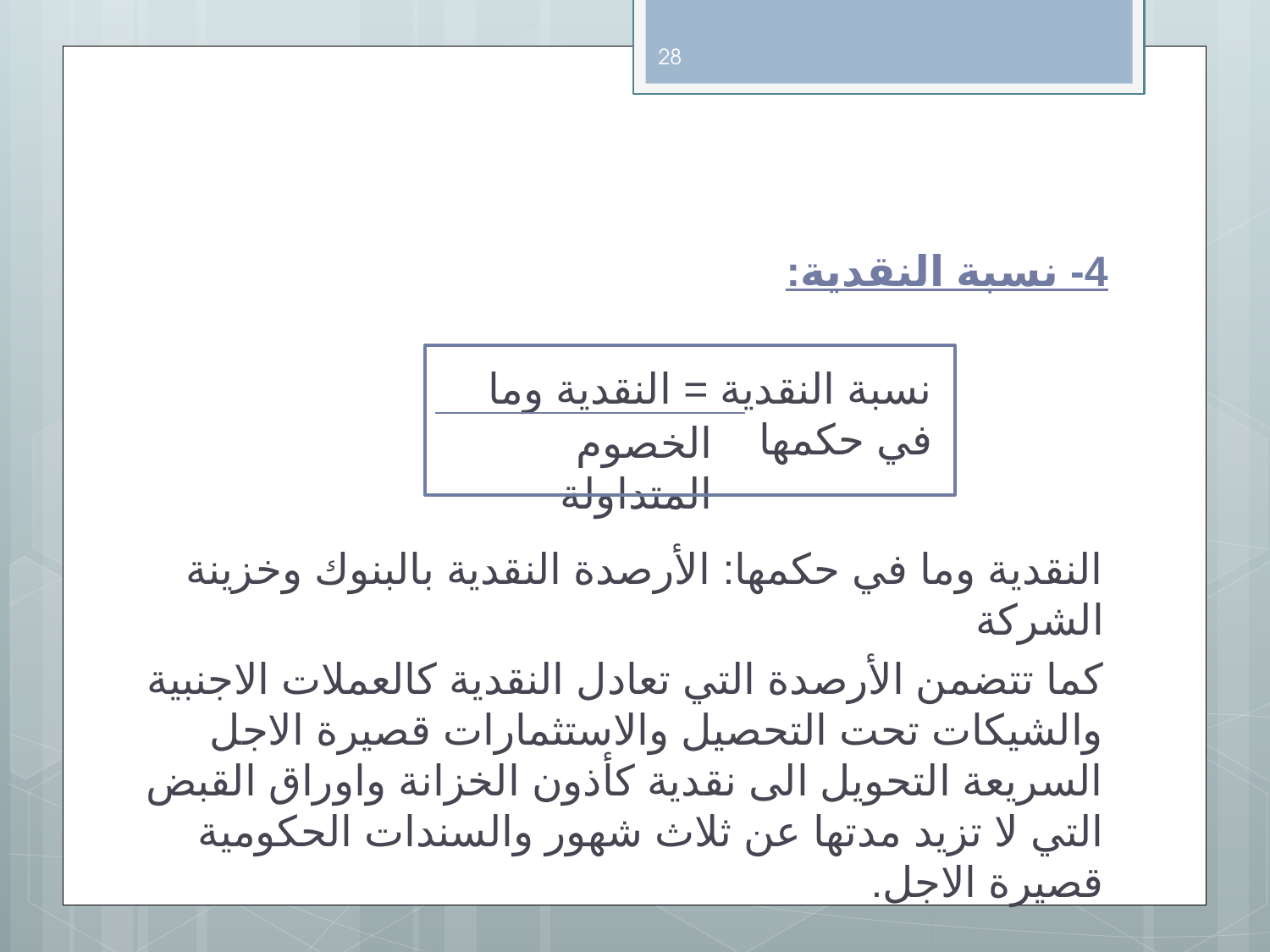

28
# 4- نسبة النقدية:

نسبة النقدية = النقدية وما في حكمها
الخصوم المتداولة
النقدية وما في حكمها: الأرصدة النقدية بالبنوك وخزينة الشركة
كما تتضمن الأرصدة التي تعادل النقدية كالعملات الاجنبية والشيكات تحت التحصيل والاستثمارات قصيرة الاجل السريعة التحويل الى نقدية كأذون الخزانة واوراق القبض التي لا تزيد مدتها عن ثلاث شهور والسندات الحكومية قصيرة الاجل.